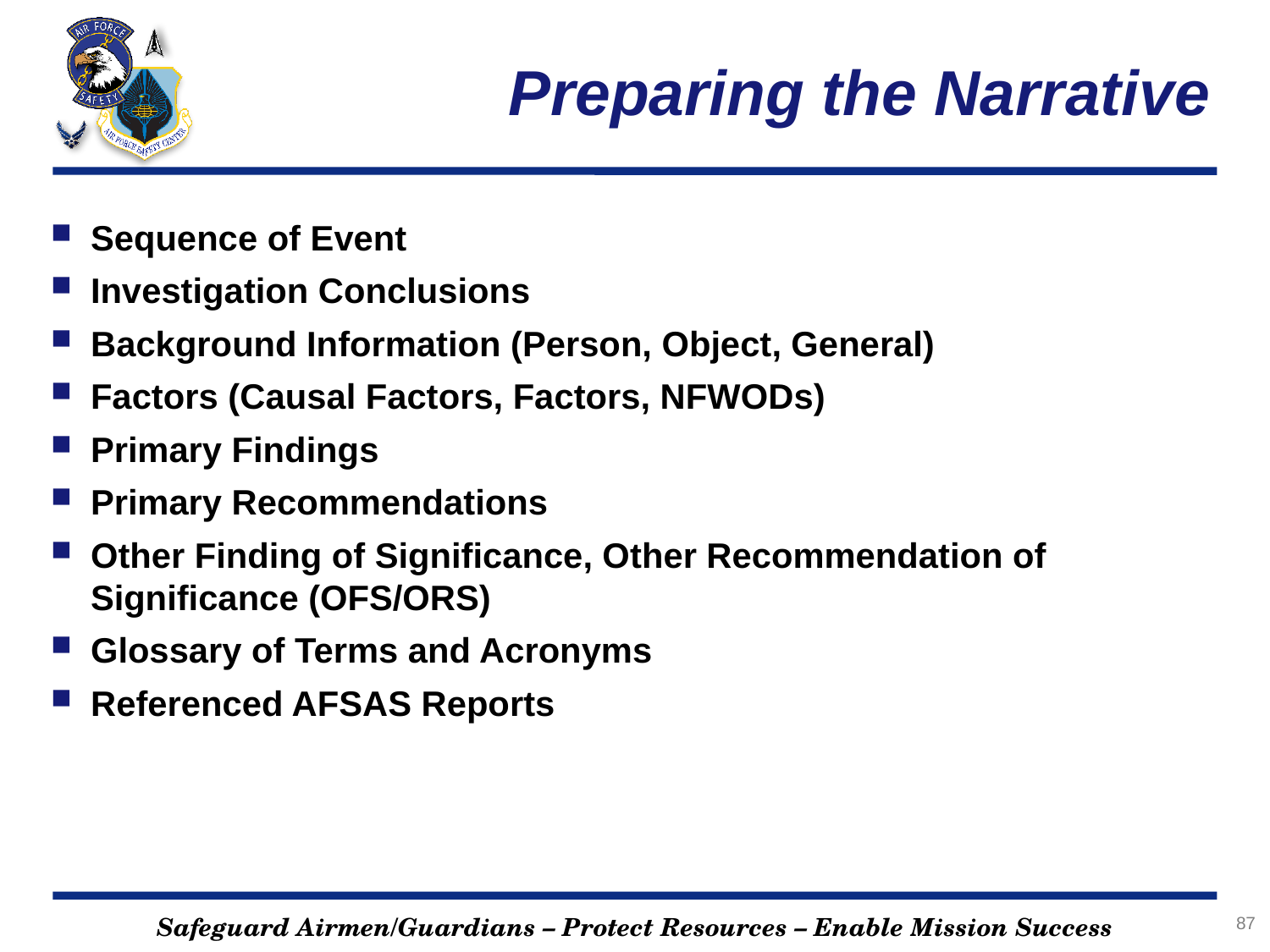

# Preparing the Narrative
Sequence of Event
Investigation Conclusions
Background Information (Person, Object, General)
Factors (Causal Factors, Factors, NFWODs)
Primary Findings
Primary Recommendations
Other Finding of Significance, Other Recommendation of Significance (OFS/ORS)
Glossary of Terms and Acronyms
Referenced AFSAS Reports

87